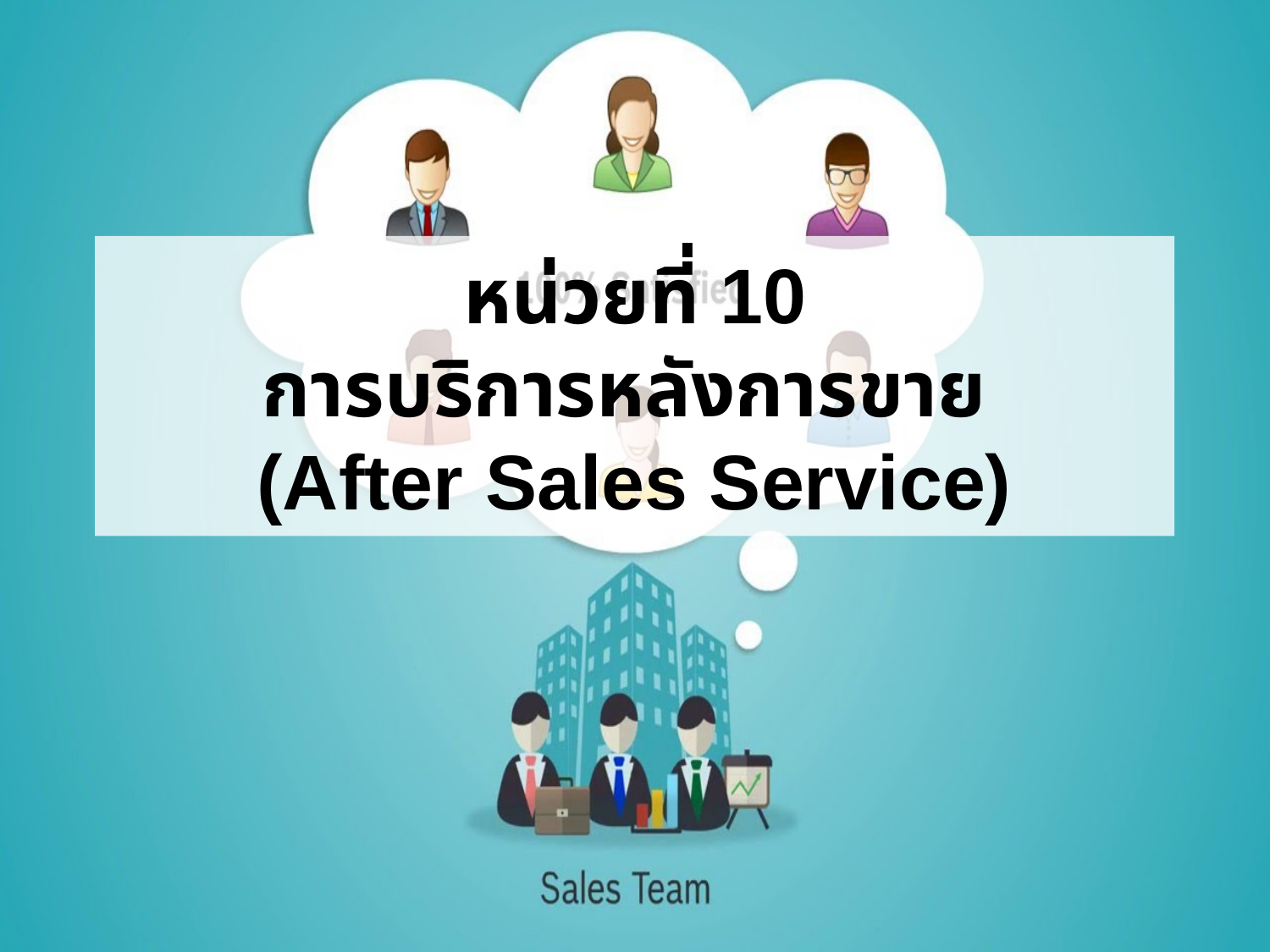

# หน่วยที่ 10 การบริการหลังการขาย (After Sales Service)